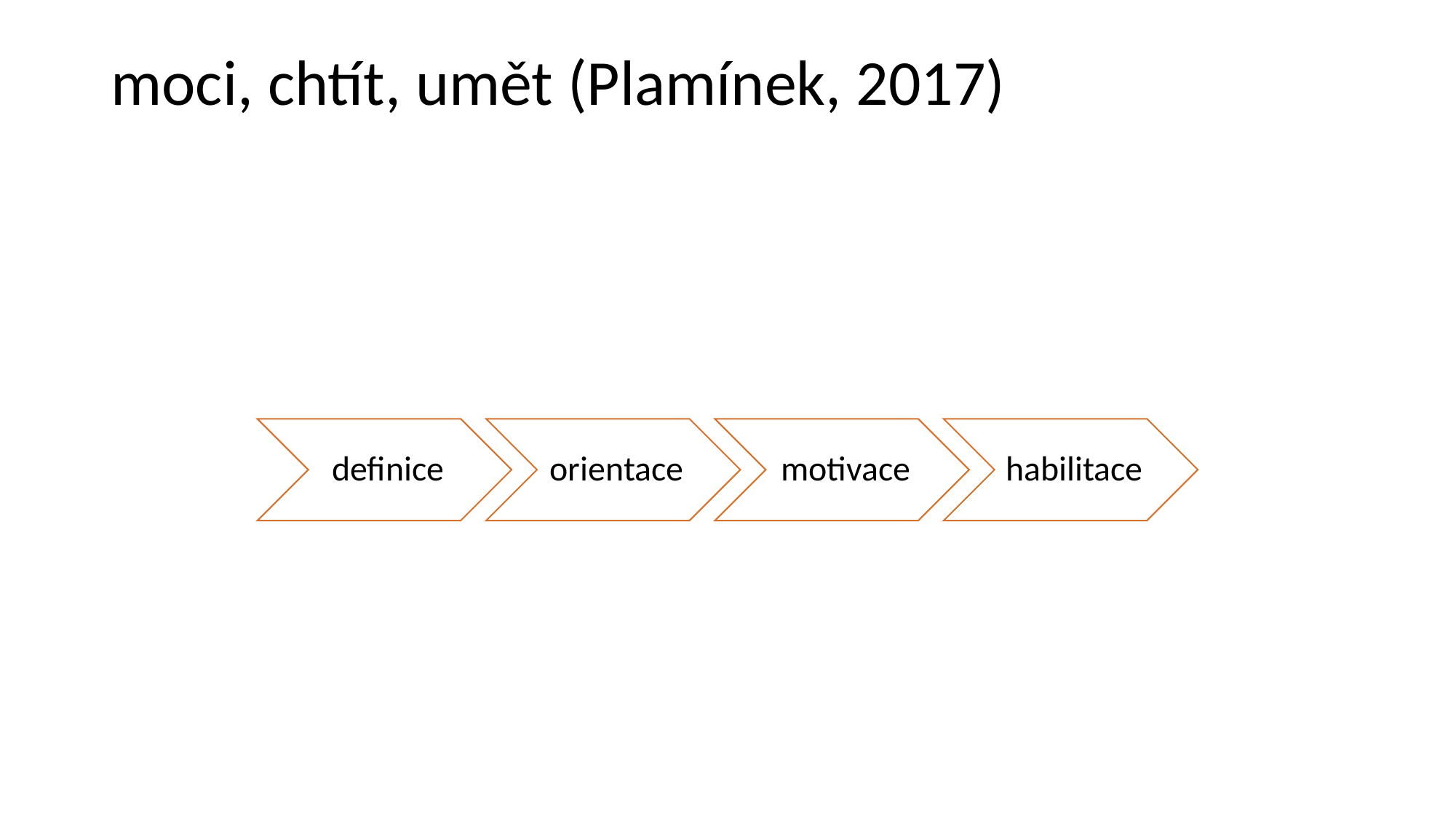

# moci, chtít, umět (Plamínek, 2017)
definice
orientace
motivace
habilitace